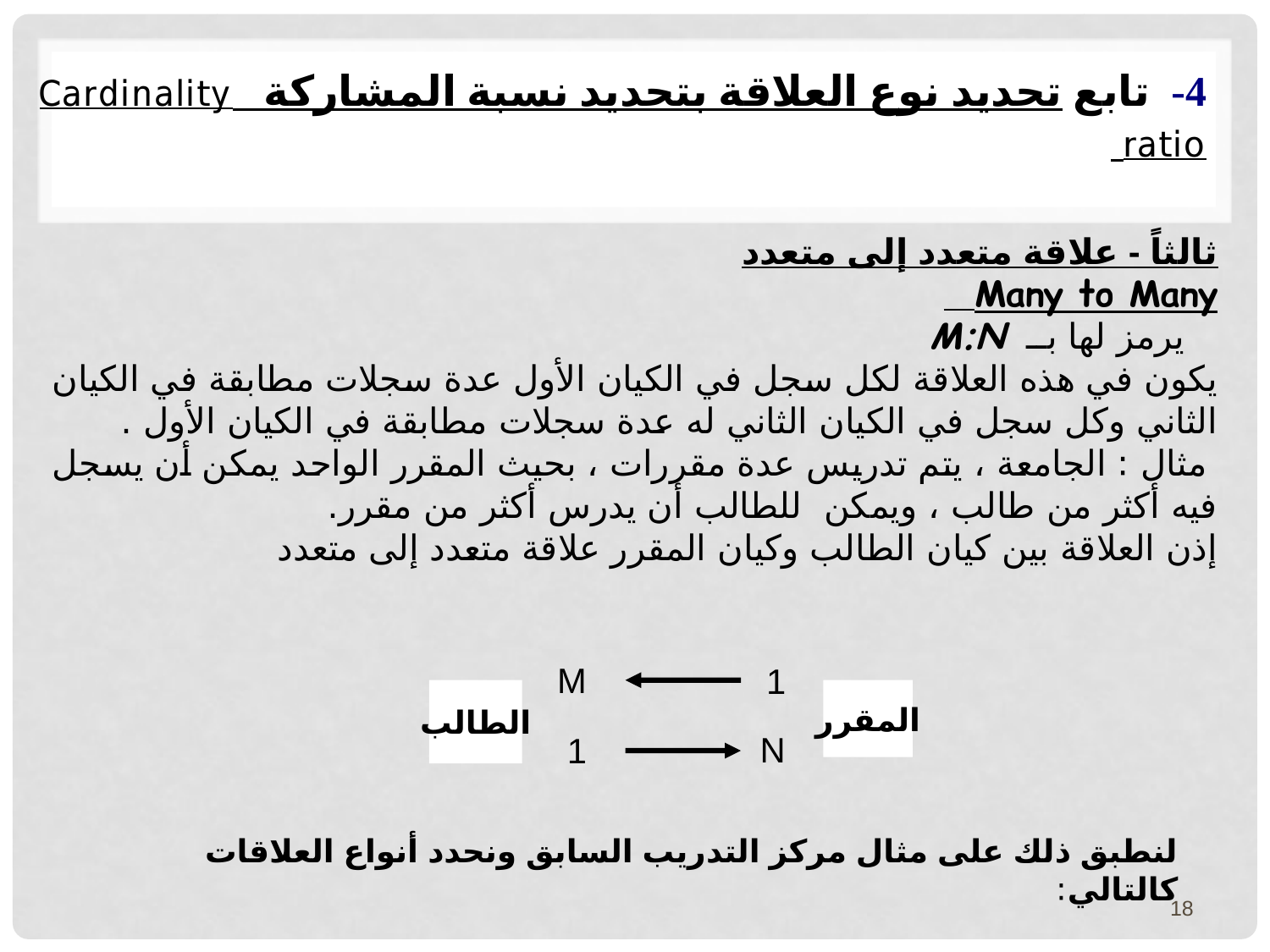

4-  تابع تحديد نوع العلاقة بتحديد نسبة المشاركة   Cardinality ratio
ثالثاً - علاقة متعدد إلى متعدد
Many to Many
   يرمز لها بــ  M:N
يكون في هذه العلاقة لكل سجل في الكيان الأول عدة سجلات مطابقة في الكيان الثاني وكل سجل في الكيان الثاني له عدة سجلات مطابقة في الكيان الأول .
 مثال : الجامعة ، يتم تدريس عدة مقررات ، بحيث المقرر الواحد يمكن أن يسجل فيه أكثر من طالب ، ويمكن  للطالب أن يدرس أكثر من مقرر.
إذن العلاقة بين كيان الطالب وكيان المقرر علاقة متعدد إلى متعدد

M
1
الطالب

المقرر
N
1

لنطبق ذلك على مثال مركز التدريب السابق ونحدد أنواع العلاقات كالتالي:
18